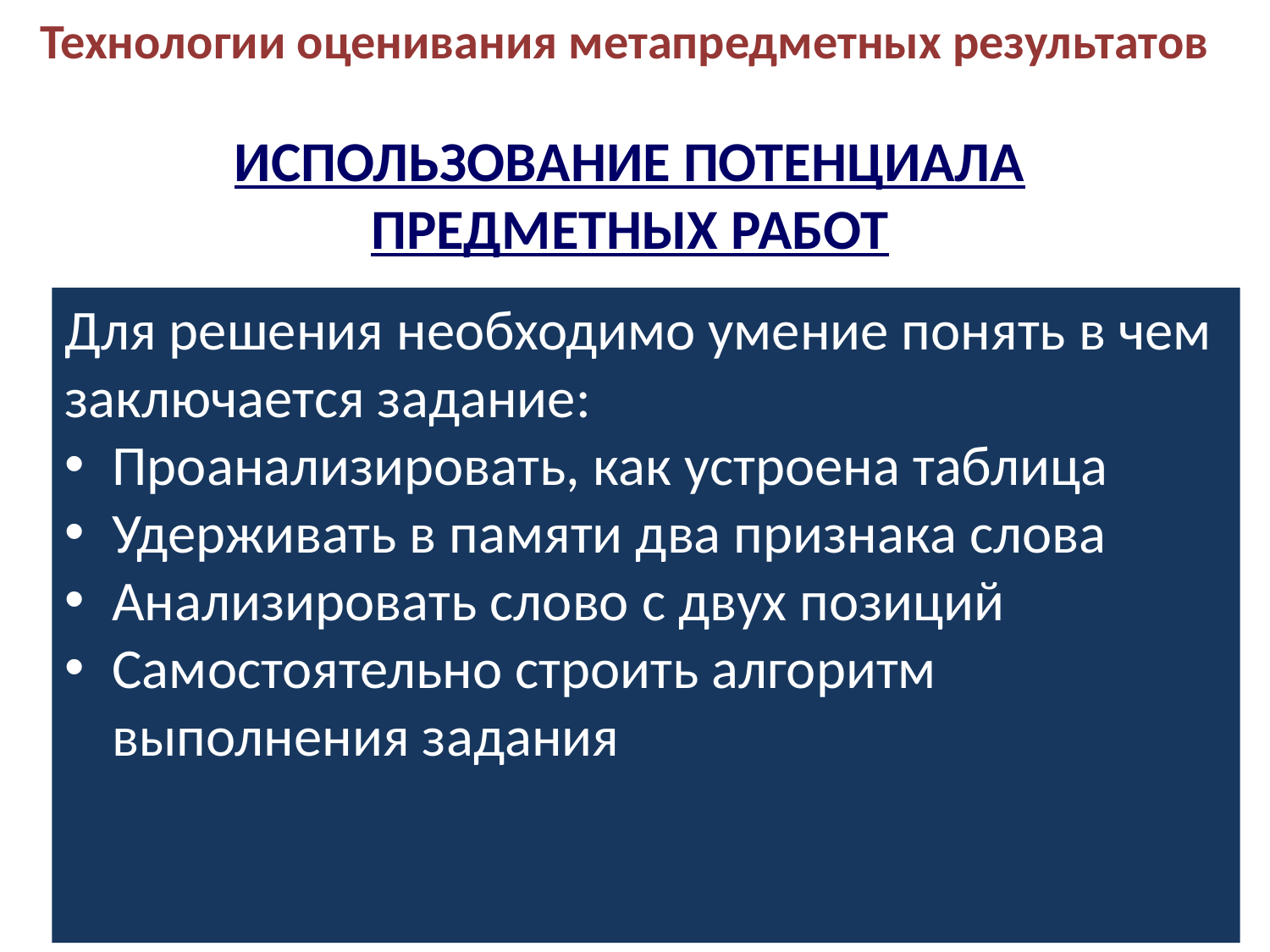

# Технологии оценивания метапредметных результатов
ИСПОЛЬЗОВАНИЕ ПОТЕНЦИАЛА ПРЕДМЕТНЫХ РАБОТ
Для решения необходимо умение понять в чем заключается задание:
Проанализировать, как устроена таблица
Удерживать в памяти два признака слова
Анализировать слово с двух позиций
Самостоятельно строить алгоритм выполнения задания